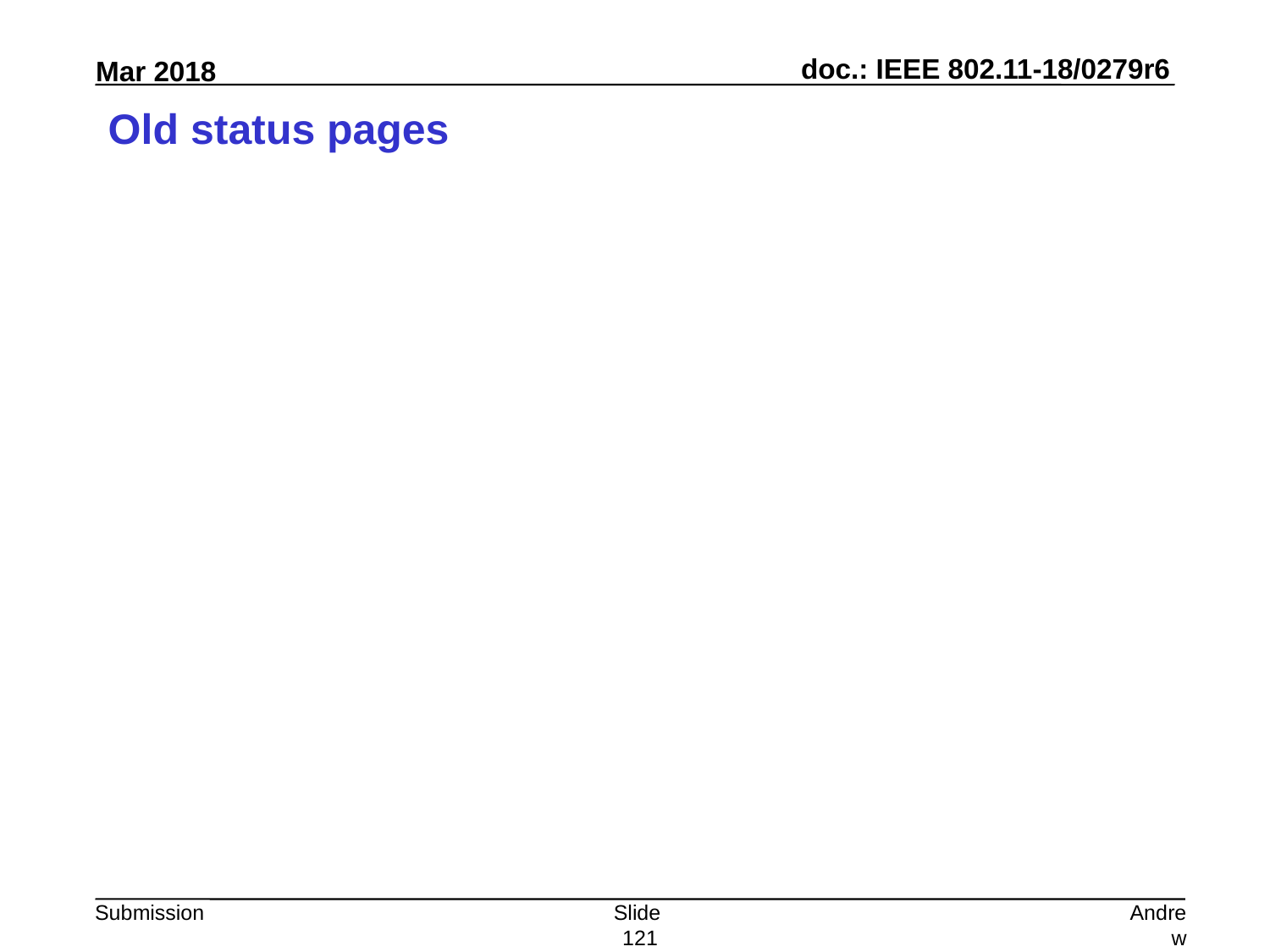

# Old status pages

Slide 121
Andrew Myles, Cisco